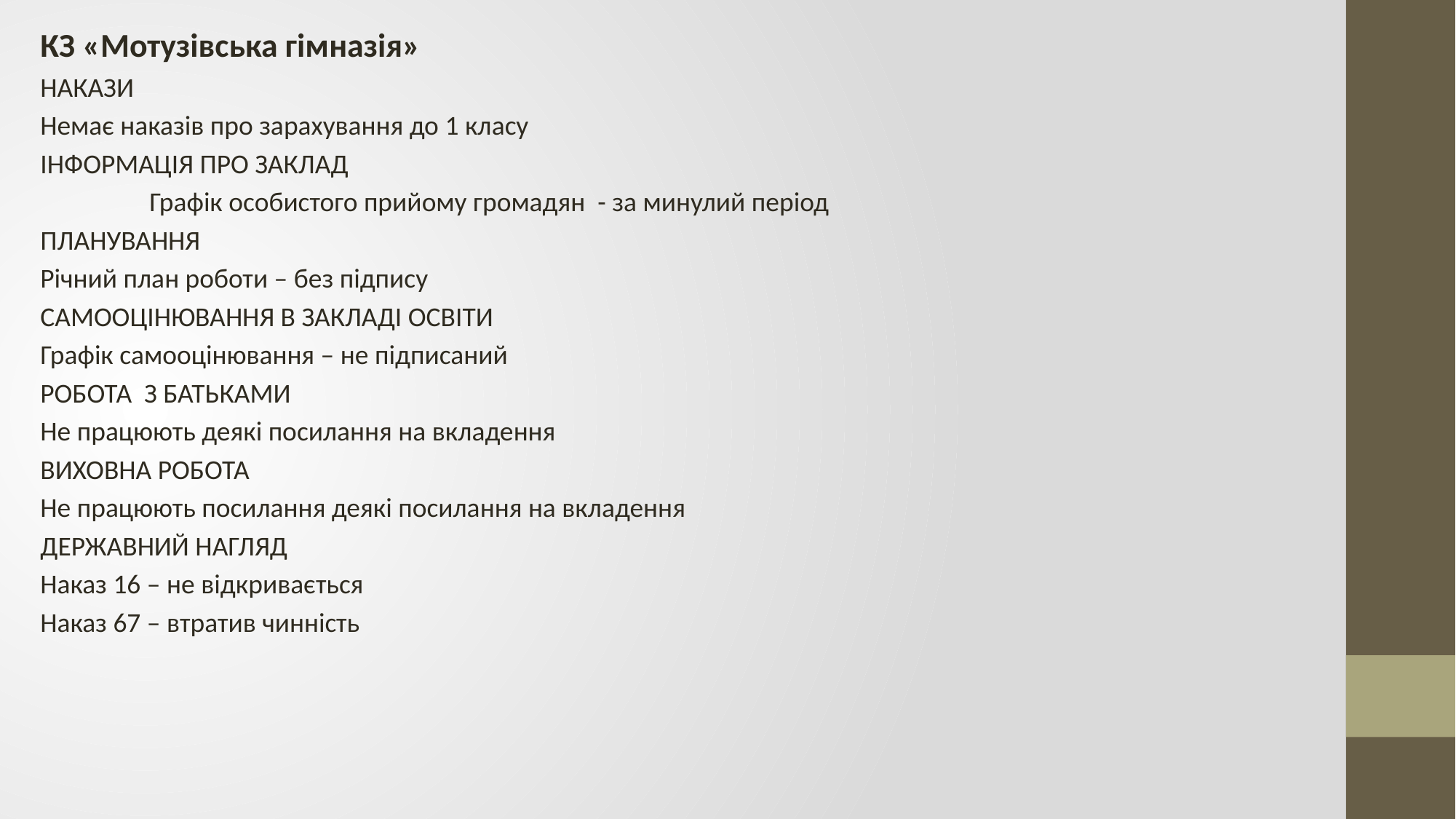

КЗ «Мотузівська гімназія»
НАКАЗИ
Немає наказів про зарахування до 1 класу
ІНФОРМАЦІЯ ПРО ЗАКЛАД
	Графік особистого прийому громадян  - за минулий період
ПЛАНУВАННЯ
Річний план роботи – без підпису
САМООЦІНЮВАННЯ В ЗАКЛАДІ ОСВІТИ
Графік самооцінювання – не підписаний
РОБОТА  З БАТЬКАМИ
Не працюють деякі посилання на вкладення
ВИХОВНА РОБОТА
Не працюють посилання деякі посилання на вкладення
ДЕРЖАВНИЙ НАГЛЯД
Наказ 16 – не відкривається
Наказ 67 – втратив чинність